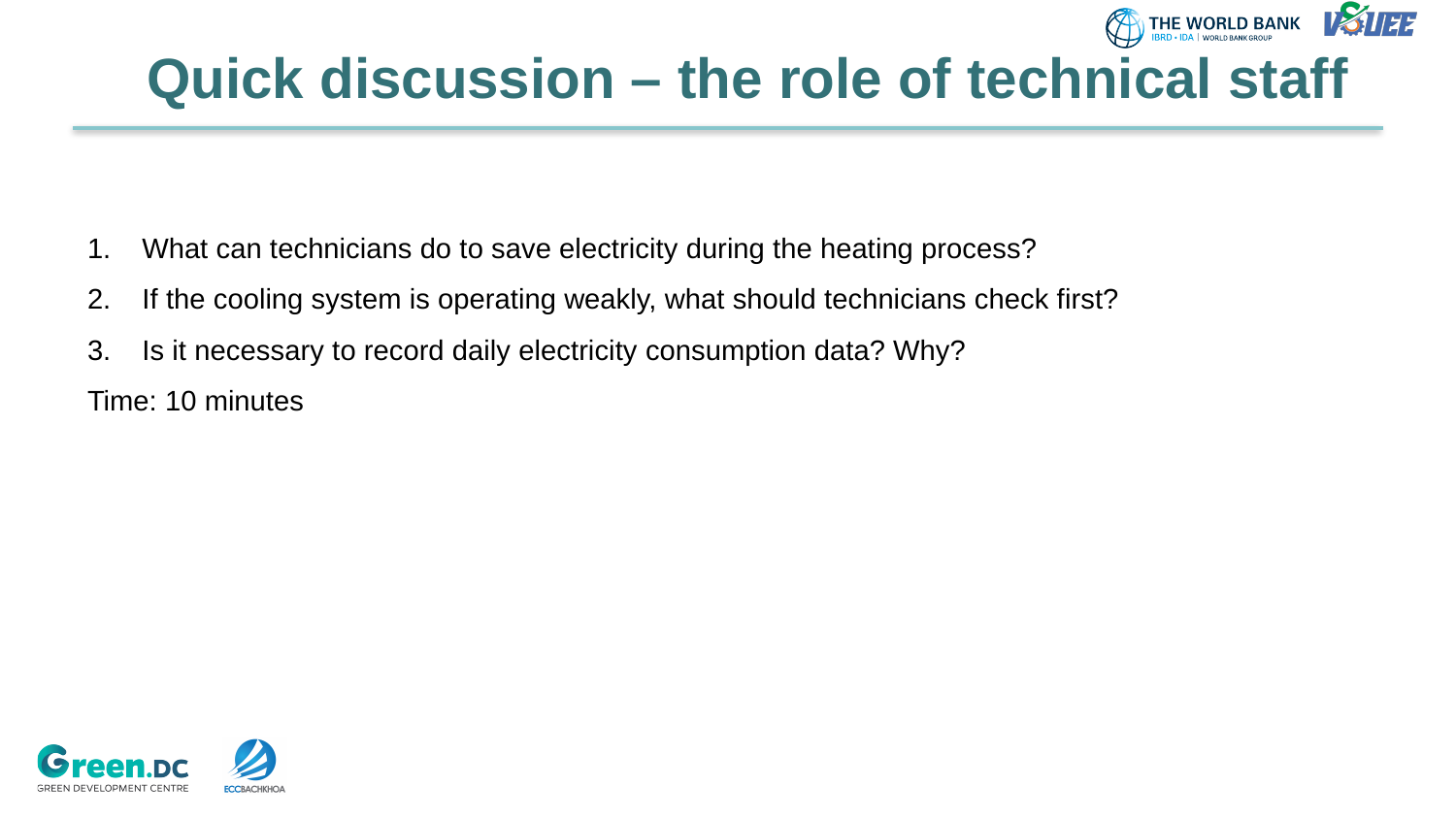

# Quick discussion – the role of technical staff
What can technicians do to save electricity during the heating process?
If the cooling system is operating weakly, what should technicians check first?
Is it necessary to record daily electricity consumption data? Why?
Time: 10 minutes